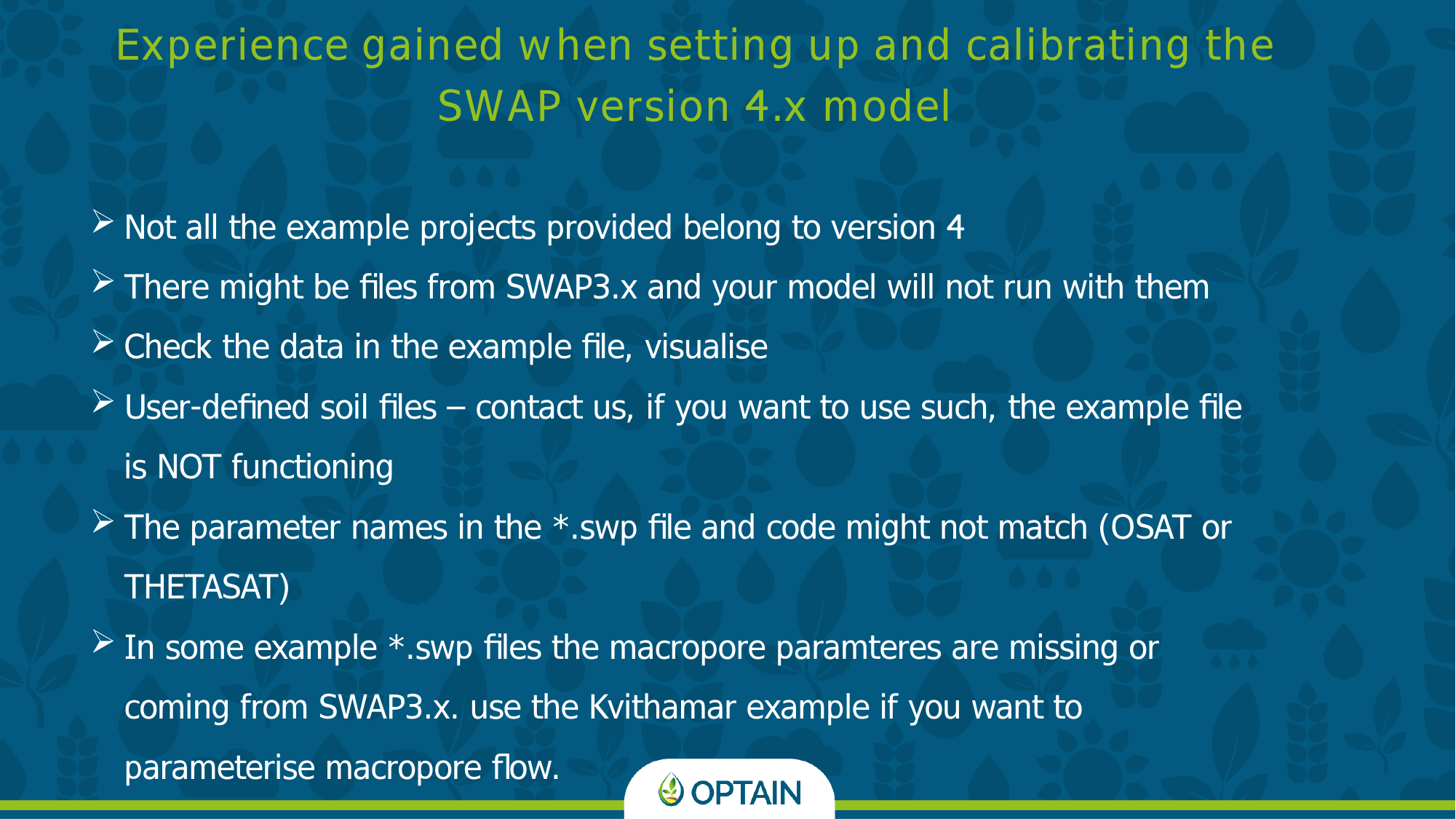

Experience gained when setting up and calibrating the
SWAP version 4.x model
Not all the example projects provided belong to version 4
There might be files from SWAP3.x and your model will not run with them
Check the data in the example file, visualise
User-defined soil files – contact us, if you want to use such, the example file is NOT functioning
The parameter names in the *.swp file and code might not match (OSAT or THETASAT)
In some example *.swp files the macropore paramteres are missing or coming from SWAP3.x. use the Kvithamar example if you want to parameterise macropore flow.